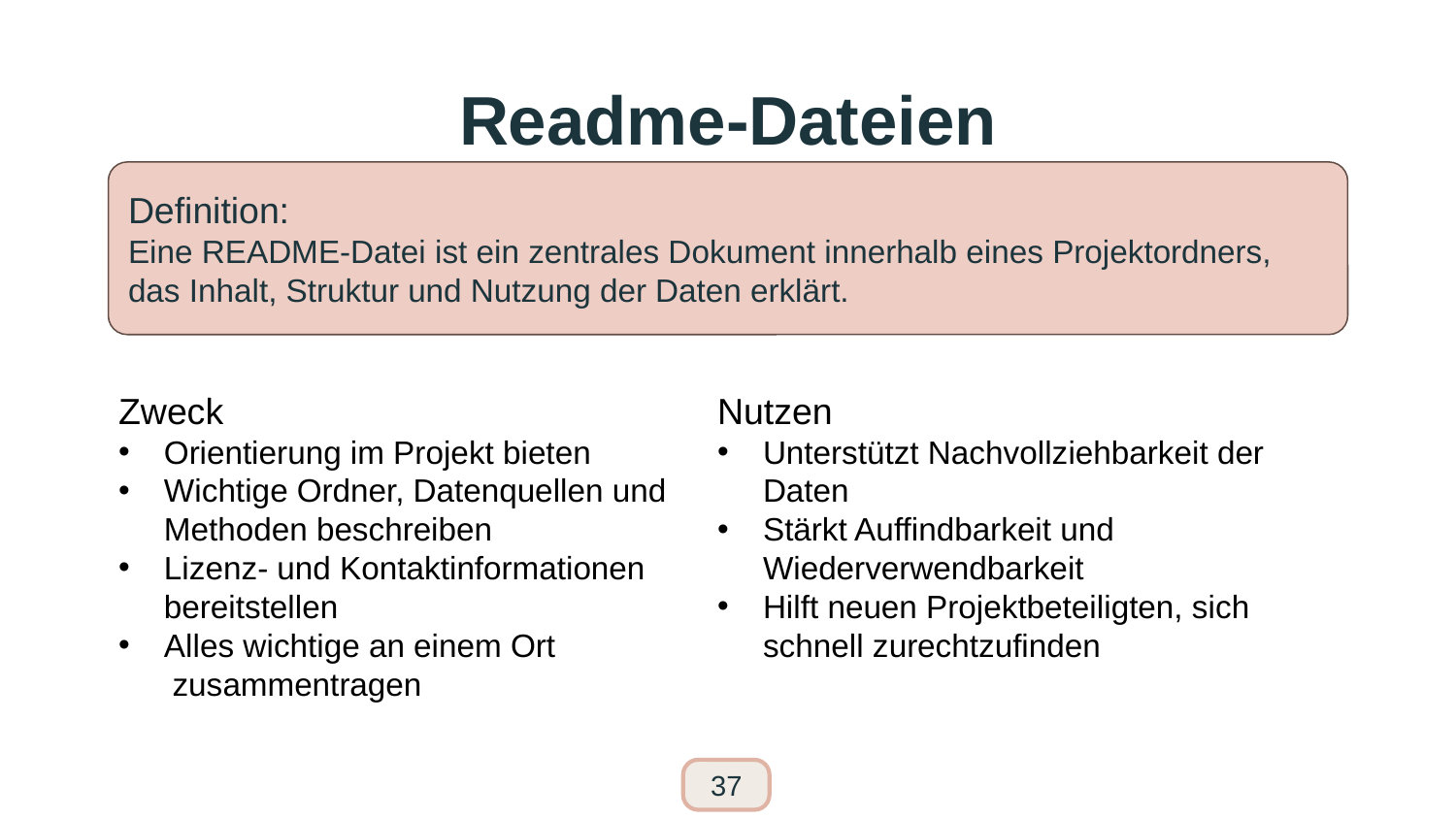

# Readme-Dateien
Definition:
Eine README-Datei ist ein zentrales Dokument innerhalb eines Projektordners, das Inhalt, Struktur und Nutzung der Daten erklärt.
Zweck
Orientierung im Projekt bieten
Wichtige Ordner, Datenquellen und Methoden beschreiben
Lizenz- und Kontaktinformationen bereitstellen
Alles wichtige an einem Ort
      zusammentragen
Nutzen
Unterstützt Nachvollziehbarkeit der Daten
Stärkt Auffindbarkeit und Wiederverwendbarkeit
Hilft neuen Projektbeteiligten, sich schnell zurechtzufinden